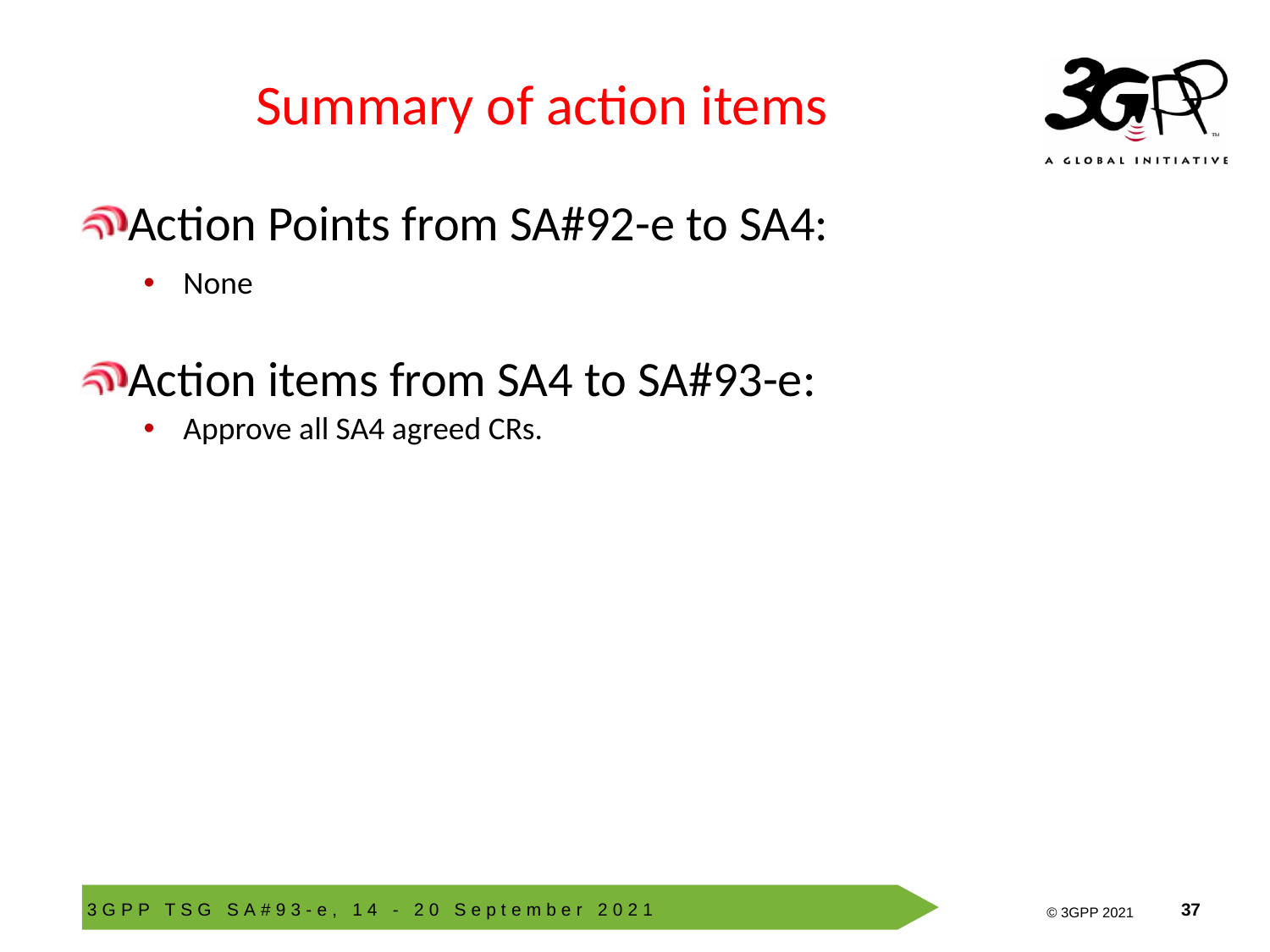

# Summary of action items
Action Points from SA#92-e to SA4:
None
Action items from SA4 to SA#93-e:
Approve all SA4 agreed CRs.